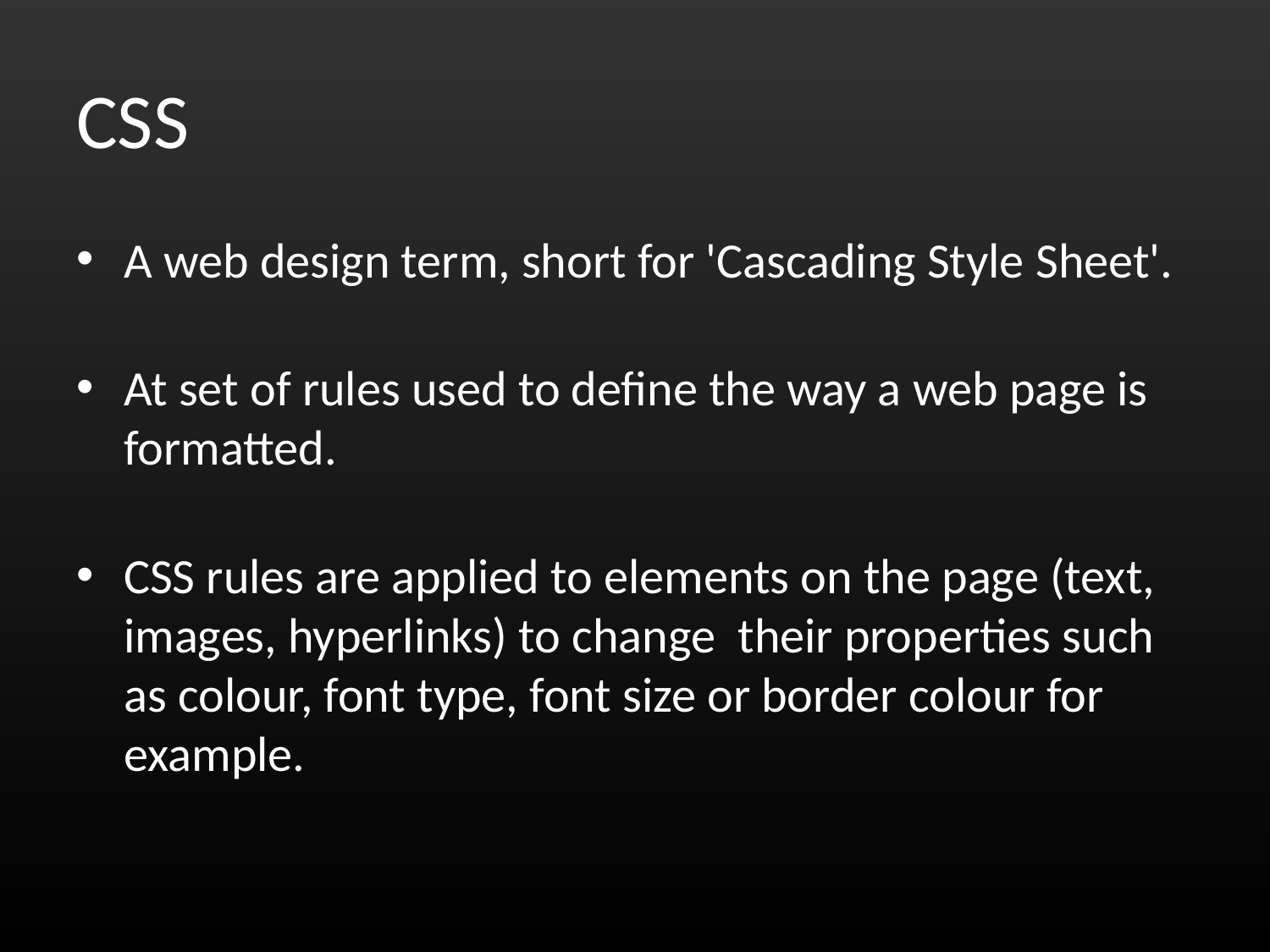

# CSS
A web design term, short for 'Cascading Style Sheet'.
At set of rules used to define the way a web page is formatted.
CSS rules are applied to elements on the page (text, images, hyperlinks) to change  their properties such as colour, font type, font size or border colour for example.